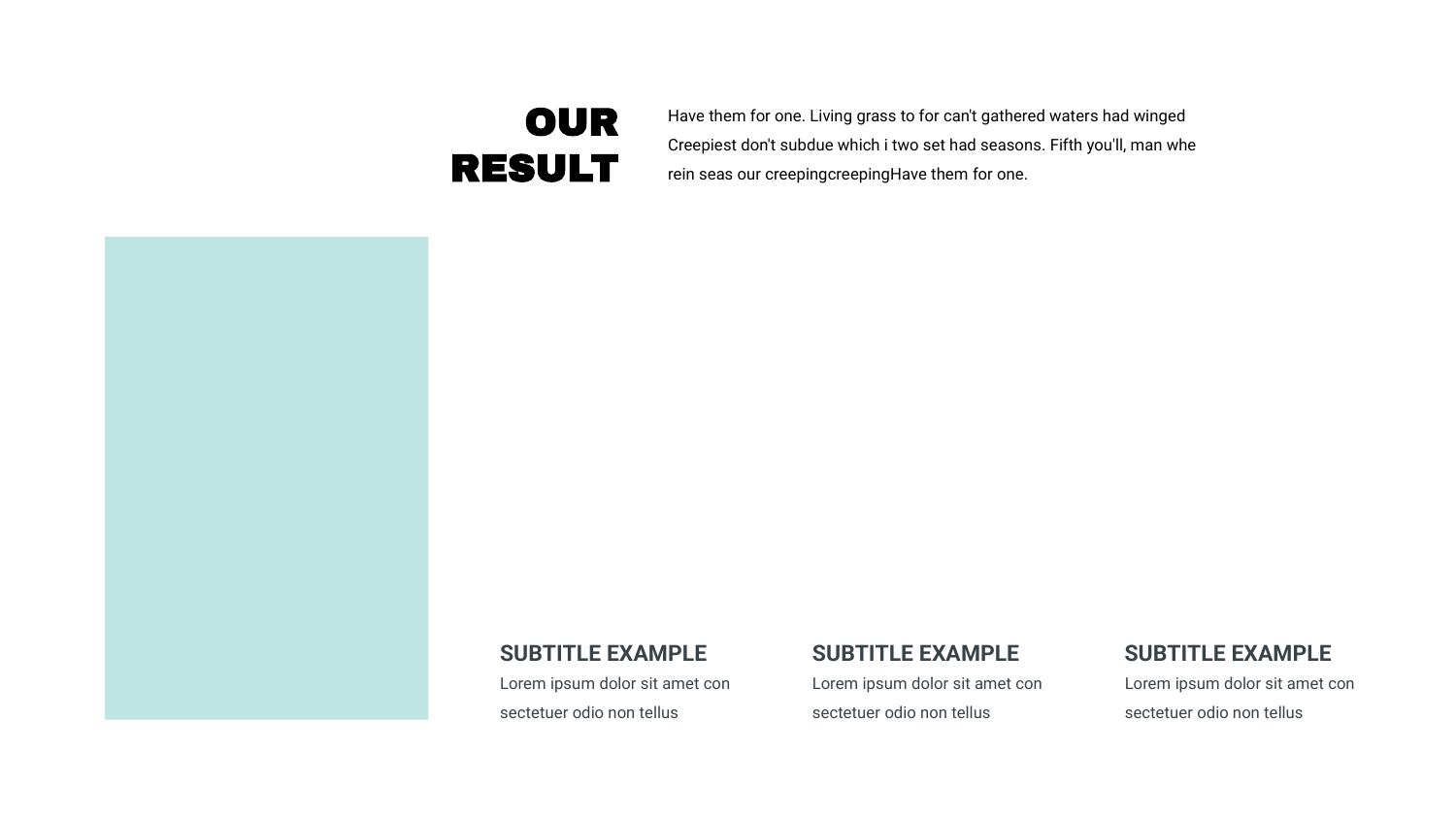

OUR
RESULT
Have them for one. Living grass to for can't gathered waters had winged
Creepiest don't subdue which i two set had seasons. Fifth you'll, man whe
rein seas our creepingcreepingHave them for one.

SUBTITLE EXAMPLE
Lorem ipsum dolor sit amet con
sectetuer odio non tellus
SUBTITLE EXAMPLE
Lorem ipsum dolor sit amet con
sectetuer odio non tellus
SUBTITLE EXAMPLE
Lorem ipsum dolor sit amet con
sectetuer odio non tellus